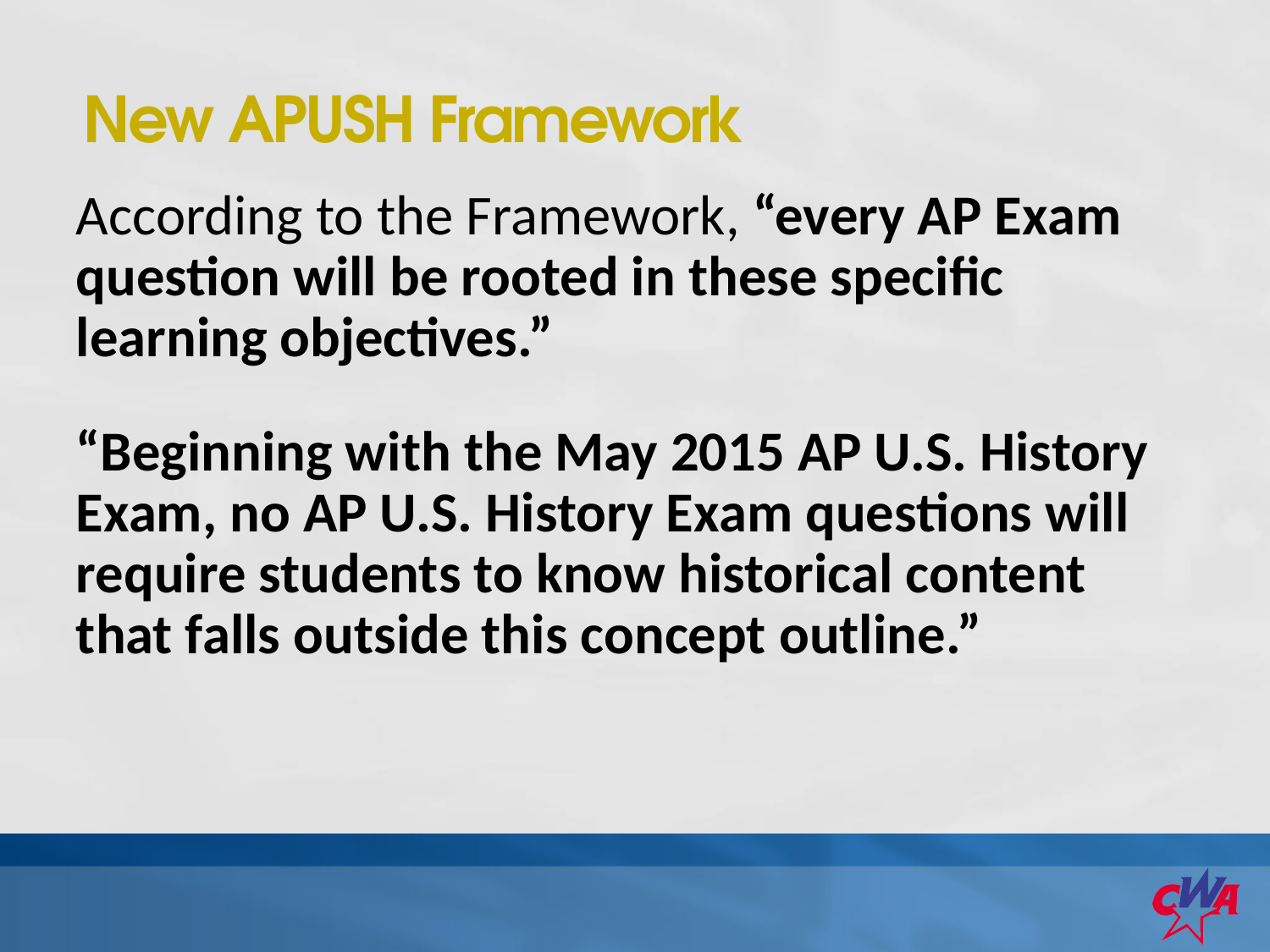

New APUSH Framework
According to the Framework, “every AP Exam question will be rooted in these specific learning objectives.”
“Beginning with the May 2015 AP U.S. History Exam, no AP U.S. History Exam questions will require students to know historical content that falls outside this concept outline.”